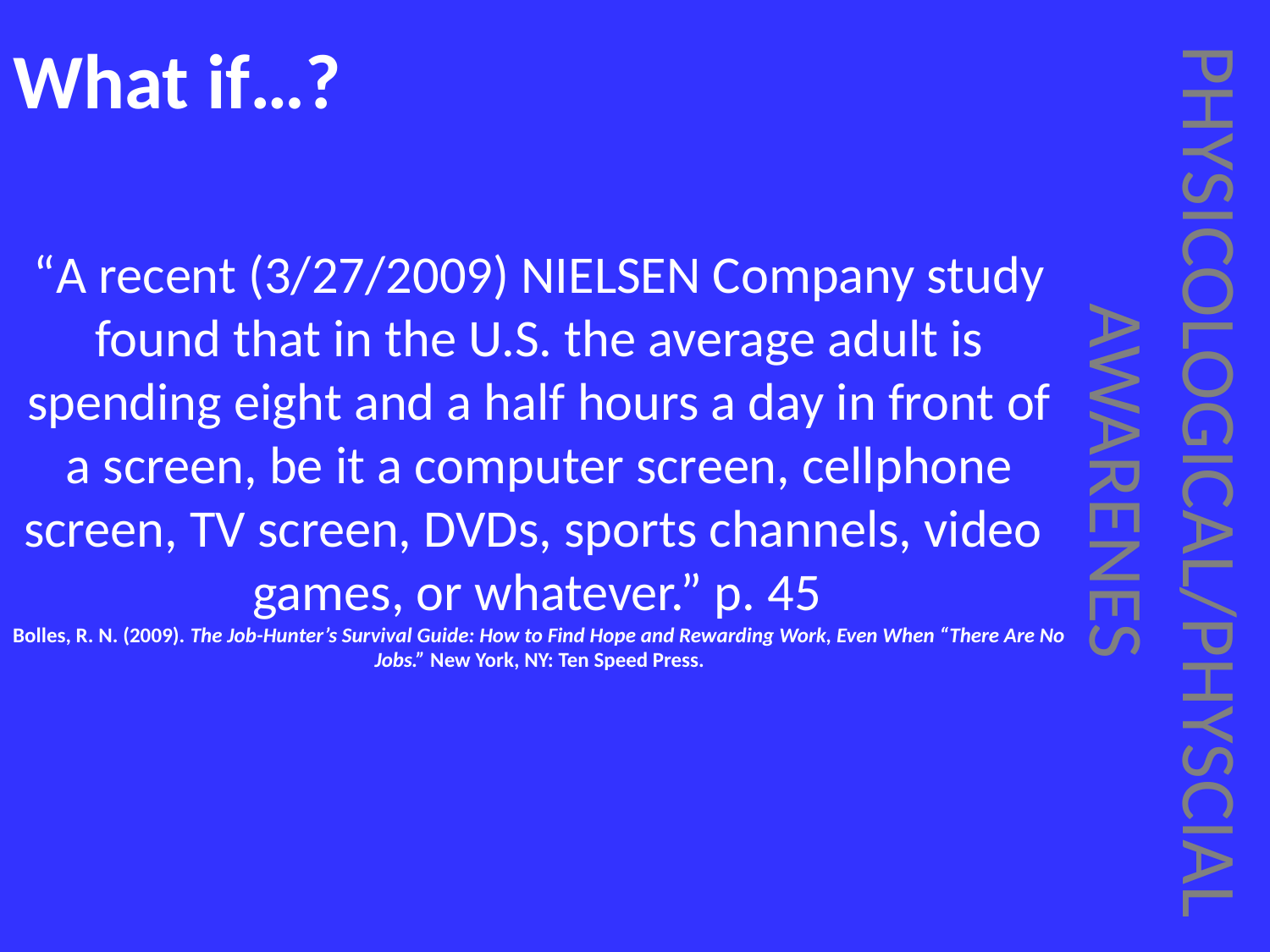

# What if…?
“A recent (3/27/2009) NIELSEN Company study found that in the U.S. the average adult is spending eight and a half hours a day in front of a screen, be it a computer screen, cellphone screen, TV screen, DVDs, sports channels, video  games, or whatever.” p. 45
Bolles, R. N. (2009). The Job-Hunter’s Survival Guide: How to Find Hope and Rewarding Work, Even When “There Are No Jobs.” New York, NY: Ten Speed Press.
PHYSICOLOGICAL/PHYSCIAL AWARENES